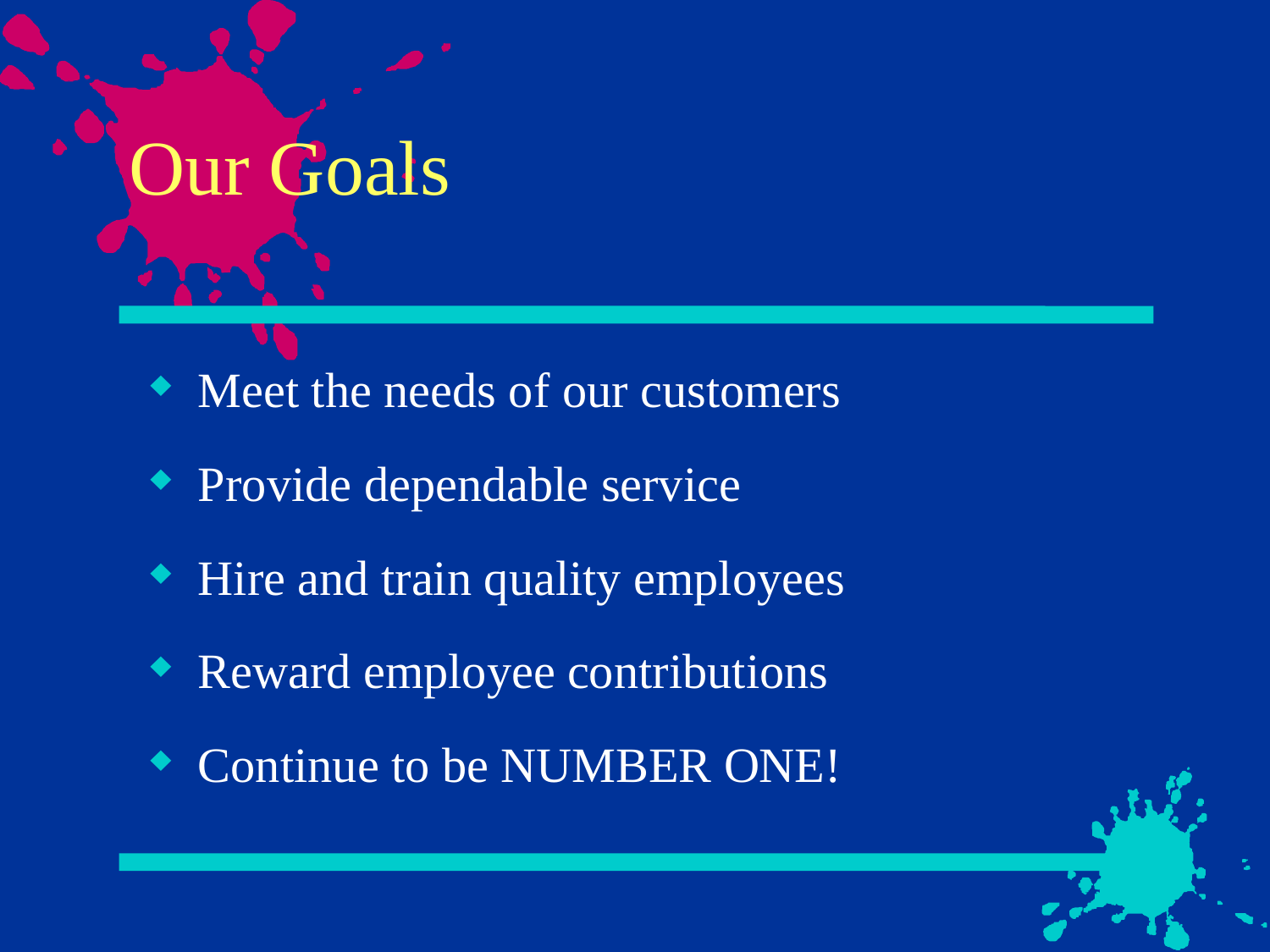

# Our Goals
Meet the needs of our customers
Provide dependable service
Hire and train quality employees
Reward employee contributions
Continue to be NUMBER ONE!